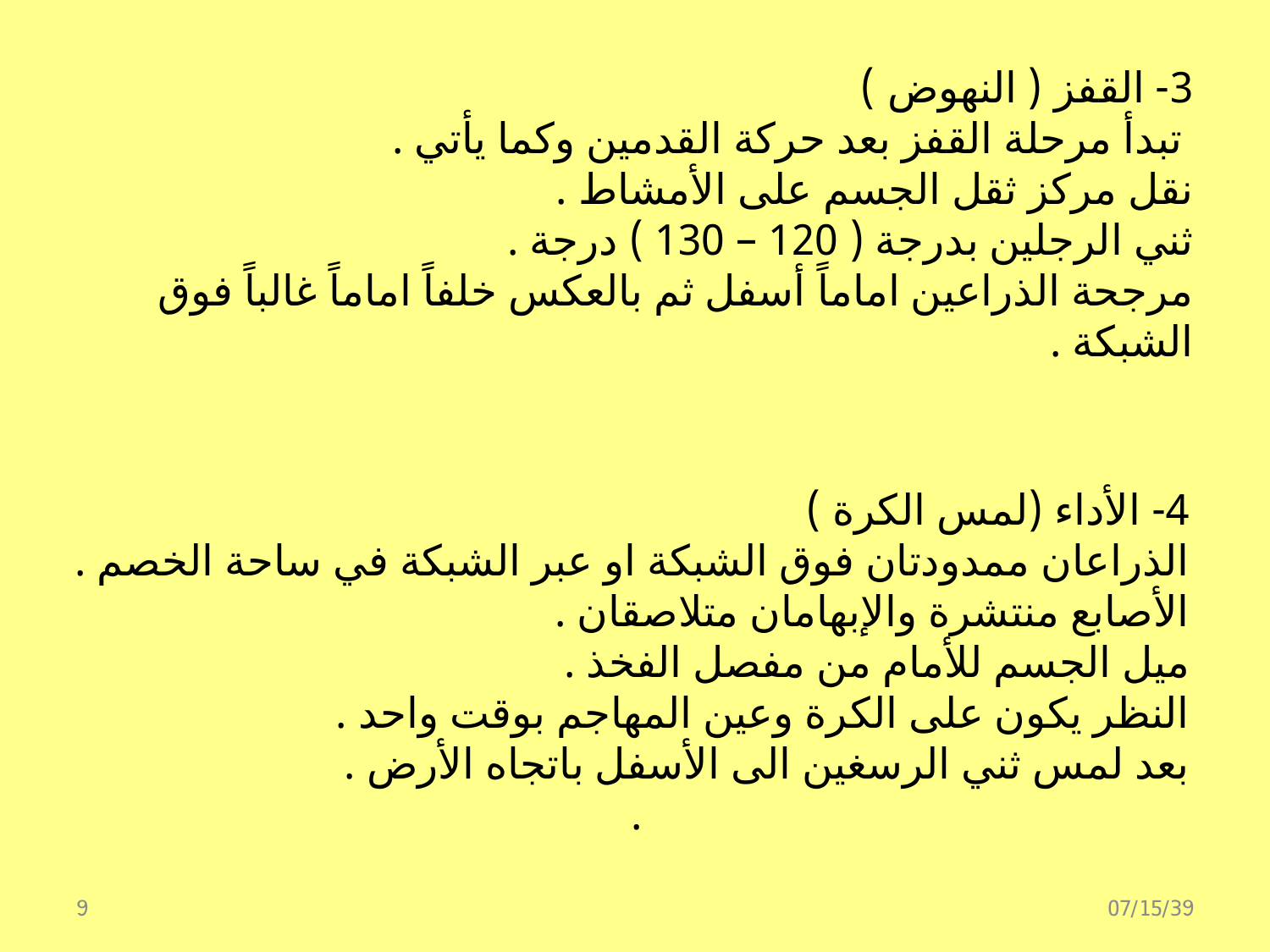

# 3- القفز ( النهوض ) تبدأ مرحلة القفز بعد حركة القدمين وكما يأتي . نقل مركز ثقل الجسم على الأمشاط . ثني الرجلين بدرجة ( 120 – 130 ) درجة . مرجحة الذراعين اماماً أسفل ثم بالعكس خلفاً اماماً غالباً فوق الشبكة .
4- الأداء (لمس الكرة )
الذراعان ممدودتان فوق الشبكة او عبر الشبكة في ساحة الخصم .
الأصابع منتشرة والإبهامان متلاصقان .
ميل الجسم للأمام من مفصل الفخذ .
النظر يكون على الكرة وعين المهاجم بوقت واحد .
بعد لمس ثني الرسغين الى الأسفل باتجاه الأرض .
.
9
07/15/39